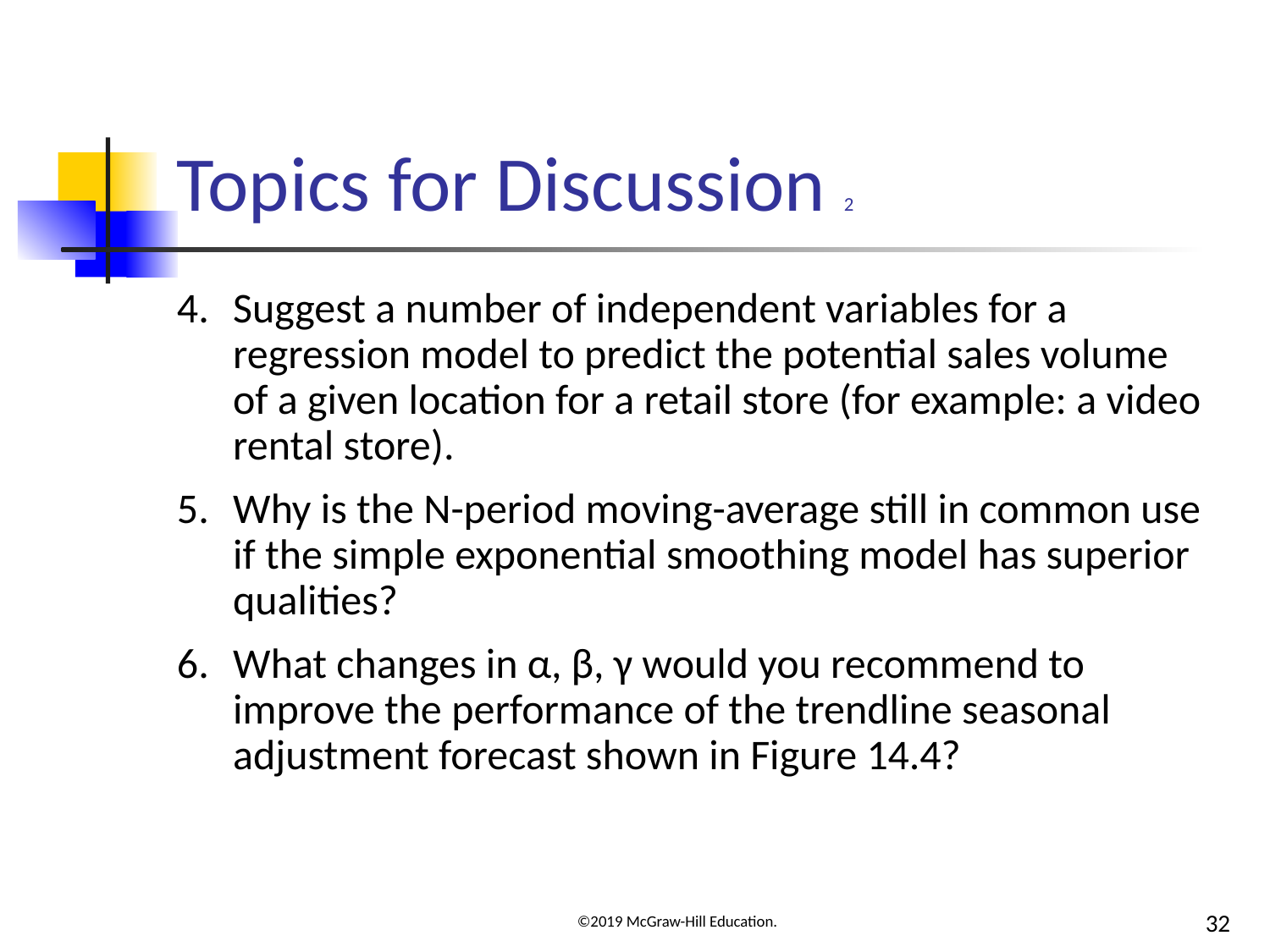

# Topics for Discussion 2
Suggest a number of independent variables for a regression model to predict the potential sales volume of a given location for a retail store (for example: a video rental store).
Why is the N-period moving-average still in common use if the simple exponential smoothing model has superior qualities?
What changes in α, β, γ would you recommend to improve the performance of the trendline seasonal adjustment forecast shown in Figure 14.4?